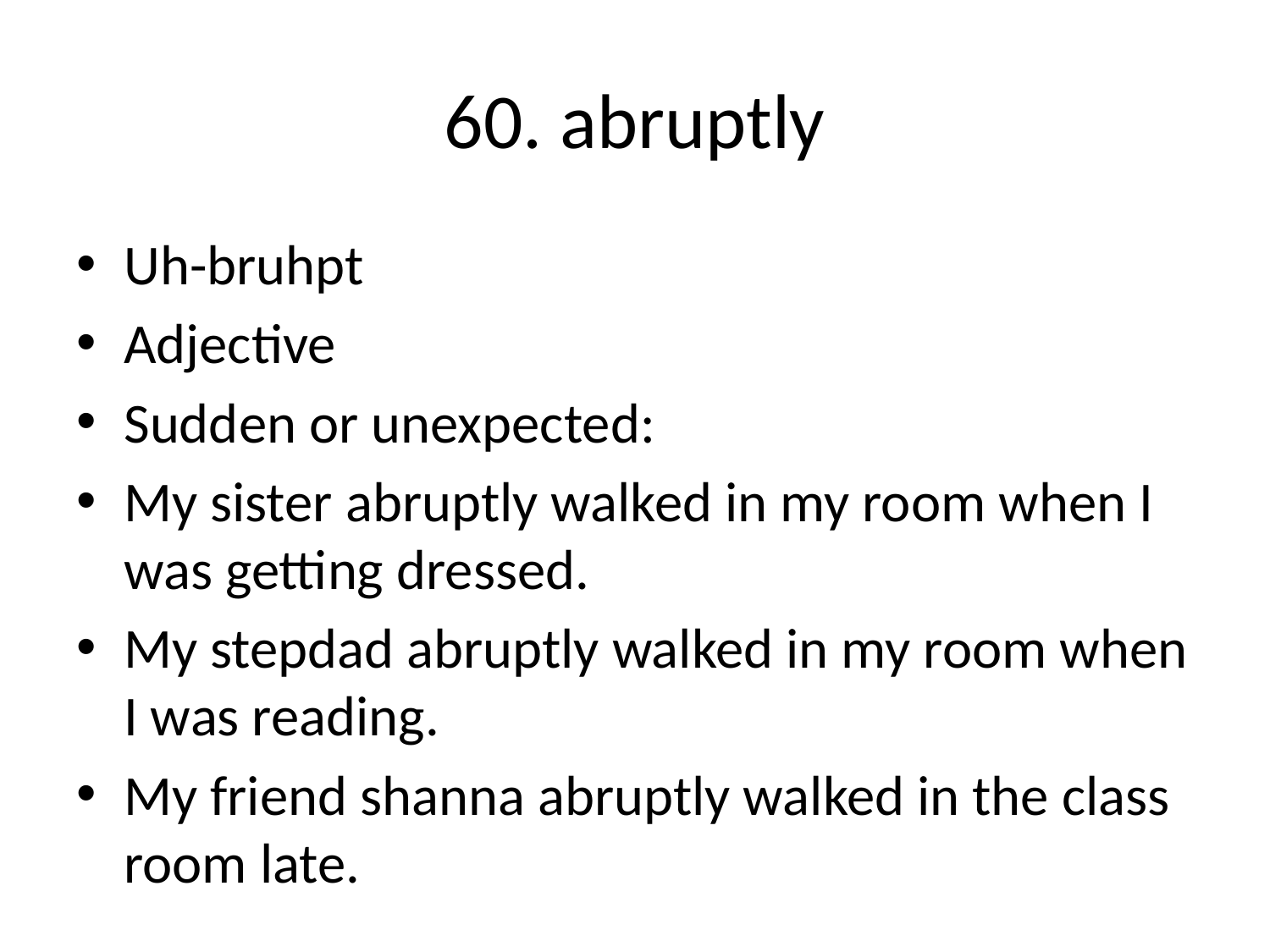

# 60. abruptly
Uh-bruhpt
Adjective
Sudden or unexpected:
My sister abruptly walked in my room when I was getting dressed.
My stepdad abruptly walked in my room when I was reading.
My friend shanna abruptly walked in the class room late.